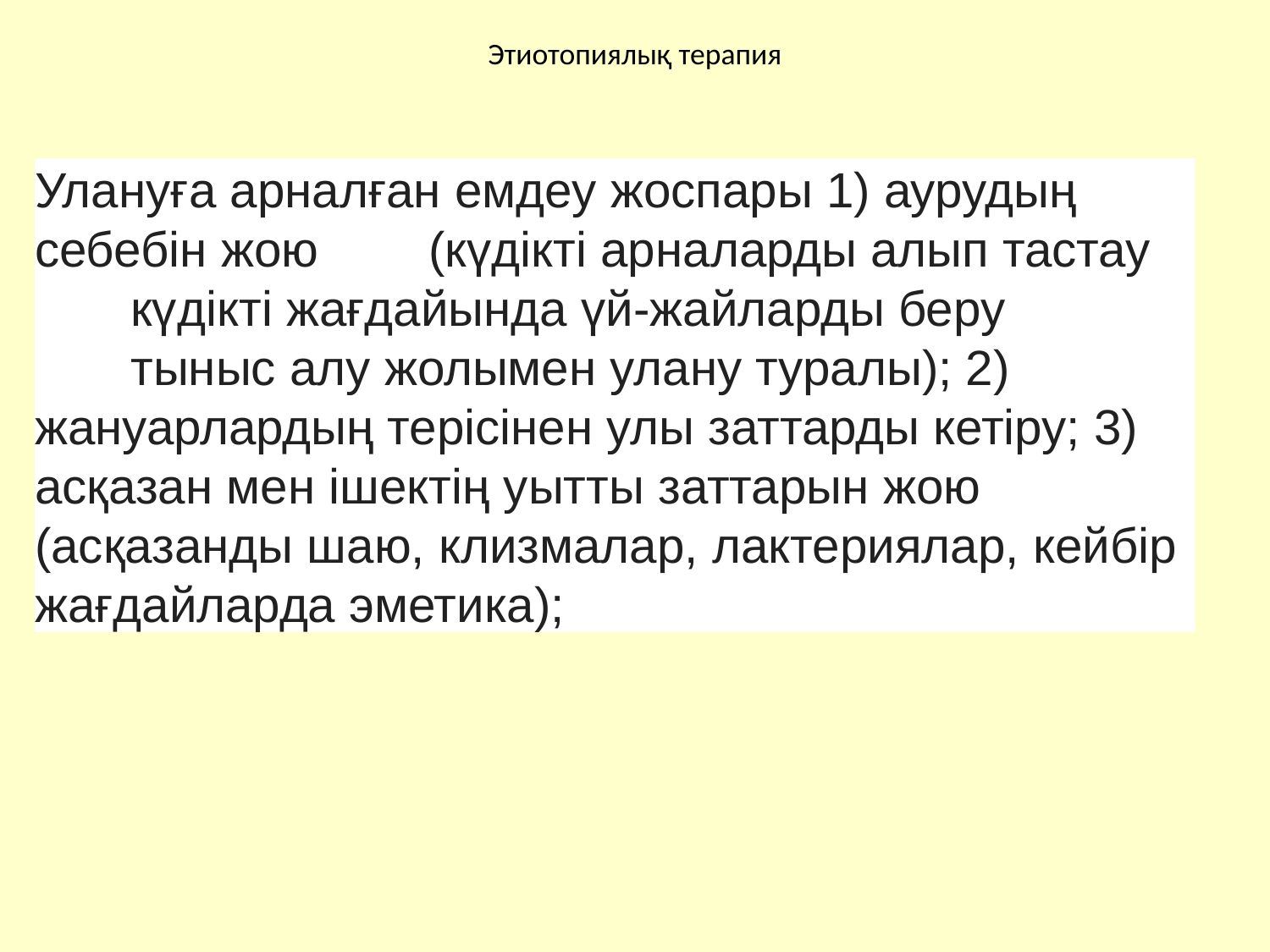

# Этиотопиялық терапия
Улануға арналған емдеу жоспары 1) аурудың себебін жою        (күдікті арналарды алып тастау        күдікті жағдайында үй-жайларды беру        тыныс алу жолымен улану туралы); 2) жануарлардың терiсiнен улы заттарды кетiру; 3) асқазан мен ішектің уытты заттарын жою (асқазанды шаю, клизмалар, лактериялар, кейбір жағдайларда эметика);